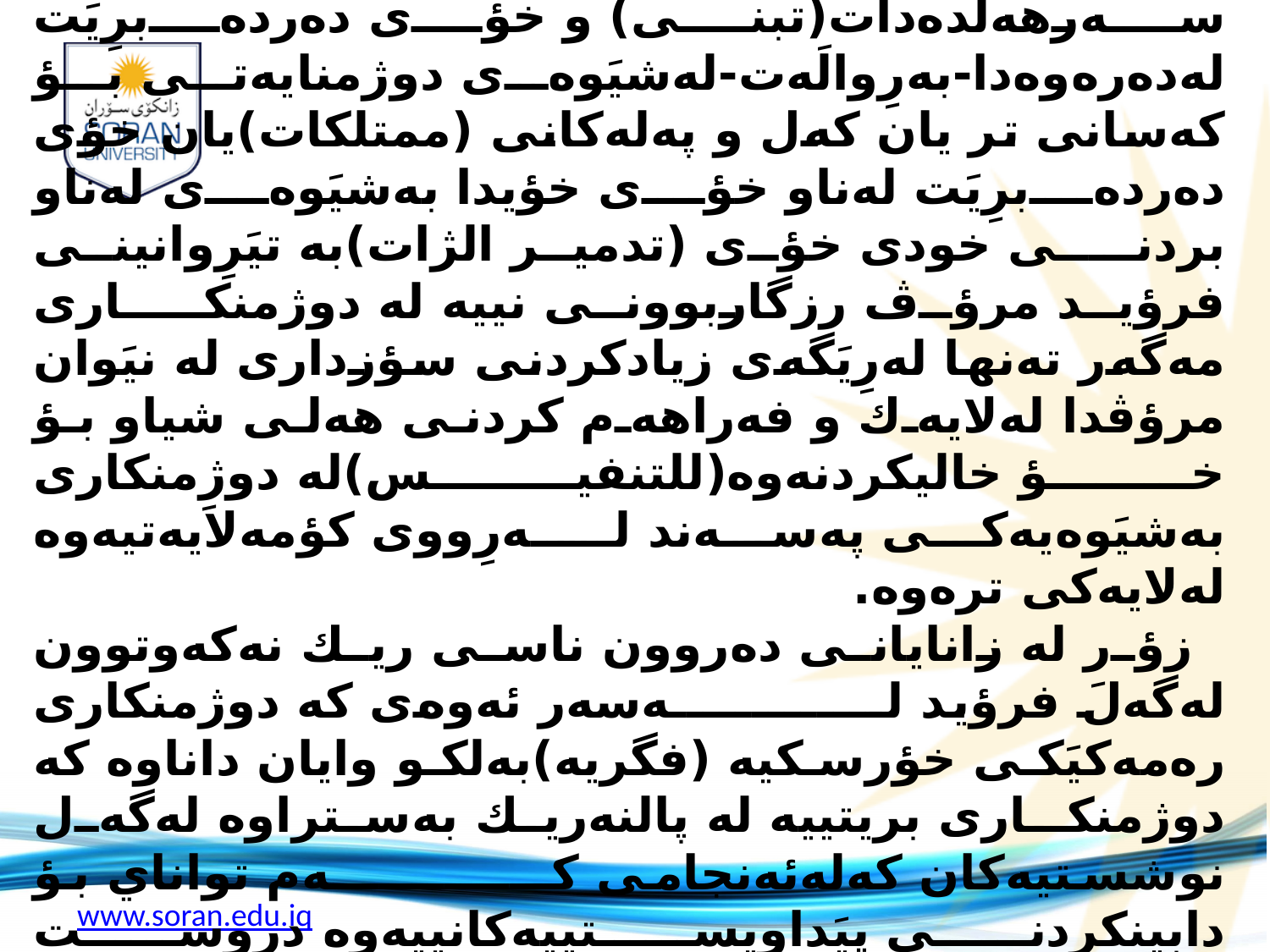

ده‌بينيَت كه‌ دوژمنكارى بريتييه‌ له‌:ده‌ربرِينى رِاسته‌وخؤ بؤ رِه‌مه‌كى مردن و (الغريزه‌ الموت)له‌ناو بردن ،دوژمنكارى بريتييه‌ له‌ وزه‌يه‌ك له‌ناخى تاكه‌وه‌ سه‌رهه‌لَده‌دات(تبنى) و خؤى ده‌رده‌برِيَت له‌ده‌ره‌وه‌دا-به‌رِوالَه‌ت-له‌شيَوه‌ى دوژمنايه‌تى بؤ كه‌سانى تر يان كه‌ل و په‌له‌كانى (ممتلكات)يان خؤى ده‌رده‌برِيَت له‌ناو خؤى خؤيدا به‌شيَوه‌ى له‌ناو بردنـــى خودى خؤى (تدمير الژات)به‌ تيَرِوانينى فرؤيد مرؤڤ رزگاربوونى نييه‌ له‌ دوژمنكـــارى مه‌گه‌ر ته‌نها له‌رِيَگه‌ى زيادكردنى سؤزدارى له‌ نيَوان مرؤڤدا له‌لايه‌ك و فه‌راهه‌م كردنى هه‌لى شياو بؤ خؤ خاليكردنه‌وه‌(للتنفيس)له‌ دوژمنكارى به‌شيَوه‌يه‌كى په‌سه‌ند لــه‌رِووى كؤمه‌لاَيه‌تيه‌وه‌ له‌لايه‌كى تره‌وه‌.
  زؤر له‌ زانايانى ده‌روون ناسى ريك نه‌كه‌وتوون له‌گه‌لَ فرؤيد لـــــــــــــه‌سه‌ر ئه‌وه‌ى كه‌ دوژمنكارى ره‌مه‌كيَكى خؤرسكيه‌ (فگريه‌)به‌لكو وايان داناوه‌ كه‌ دوژمنكـارى بريتييه‌ له‌ پالنه‌ريك به‌ستراوه‌ له‌گه‌ل نوشستيه‌كان كه‌له‌ئه‌نجامى كـــــــــــــه‌م تواناي بؤ دابينكردنى پيَداويستييه‌كانييه‌وه‌ دروست ده‌بيَت،ده‌ربرينى دوژمنكارى ده‌بيَته‌ هؤى دابـــــــــه‌زينى شله‌ژان له‌ئه‌نجامى نوشستى ،له‌دواى ئه‌وه‌ش ده‌بيَته‌ هؤى كه‌مكردنه‌وه‌ى دوژمنكـــــــارى .